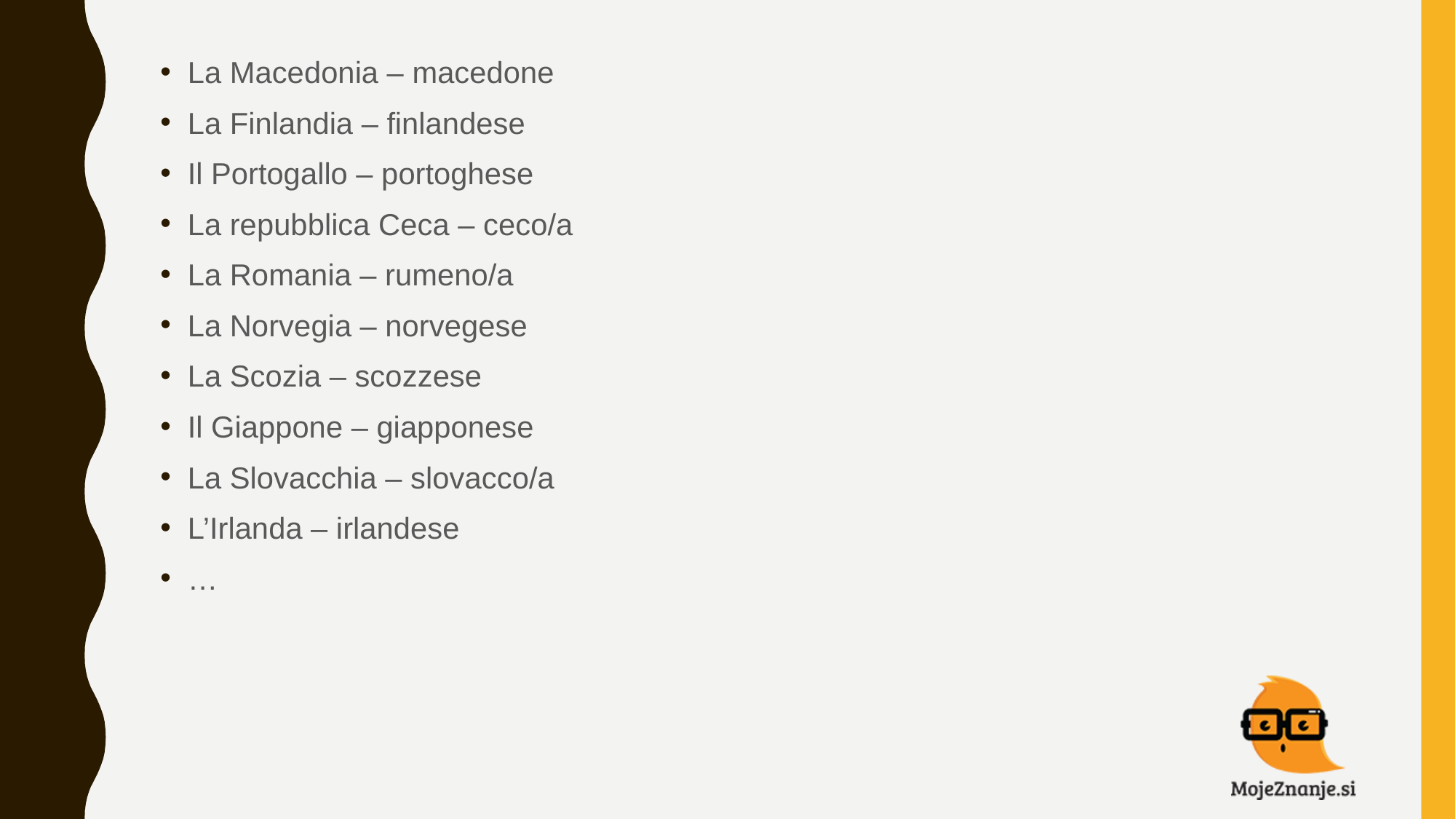

La Macedonia – macedone
La Finlandia – finlandese
Il Portogallo – portoghese
La repubblica Ceca – ceco/a
La Romania – rumeno/a
La Norvegia – norvegese
La Scozia – scozzese
Il Giappone – giapponese
La Slovacchia – slovacco/a
L’Irlanda – irlandese
…